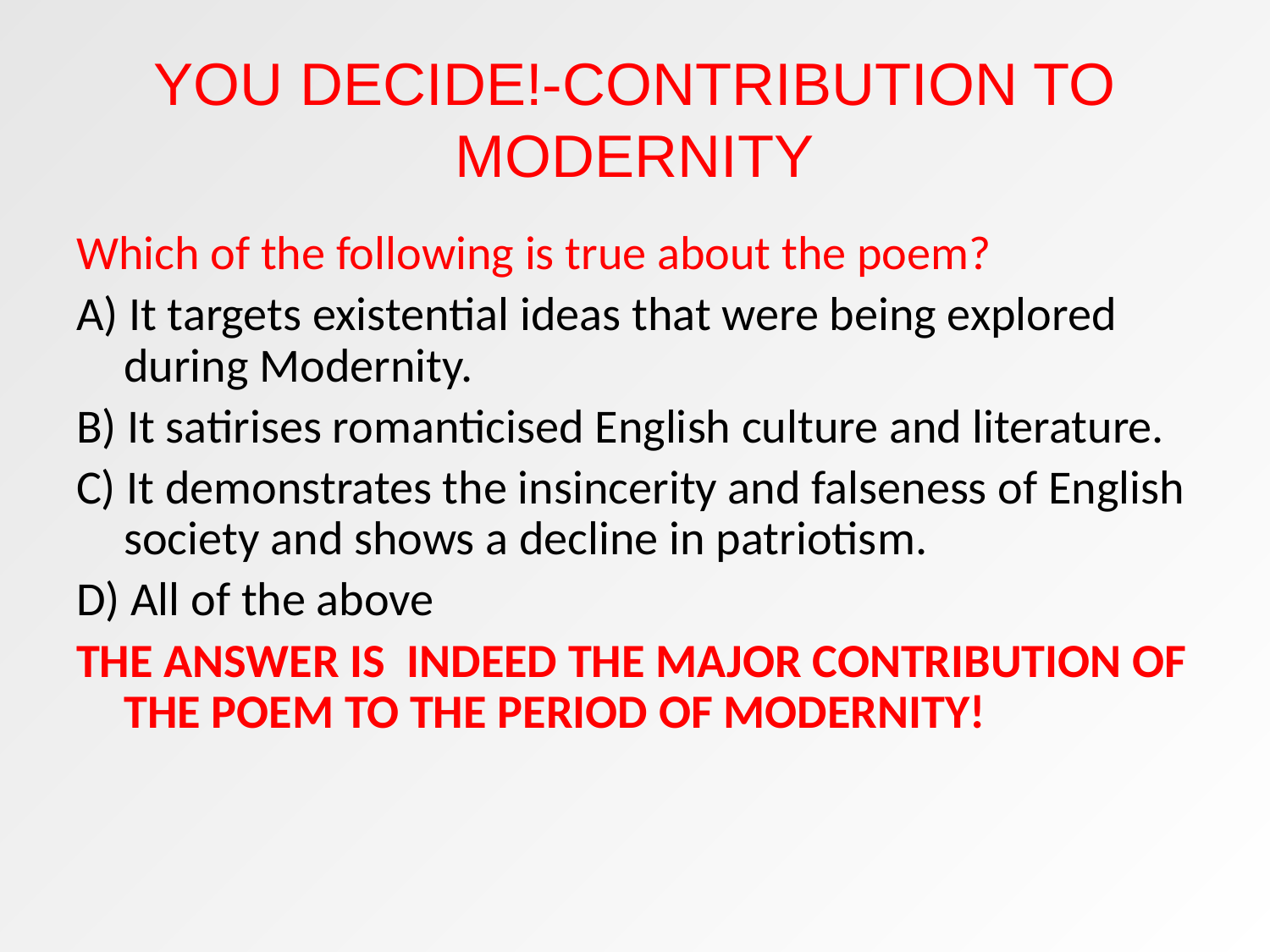

# YOU DECIDE!-CONTRIBUTION TO MODERNITY
Which of the following is true about the poem?
A) It targets existential ideas that were being explored during Modernity.
B) It satirises romanticised English culture and literature.
C) It demonstrates the insincerity and falseness of English society and shows a decline in patriotism.
D) All of the above
THE ANSWER IS  INDEED THE MAJOR CONTRIBUTION OF THE POEM TO THE PERIOD OF MODERNITY!